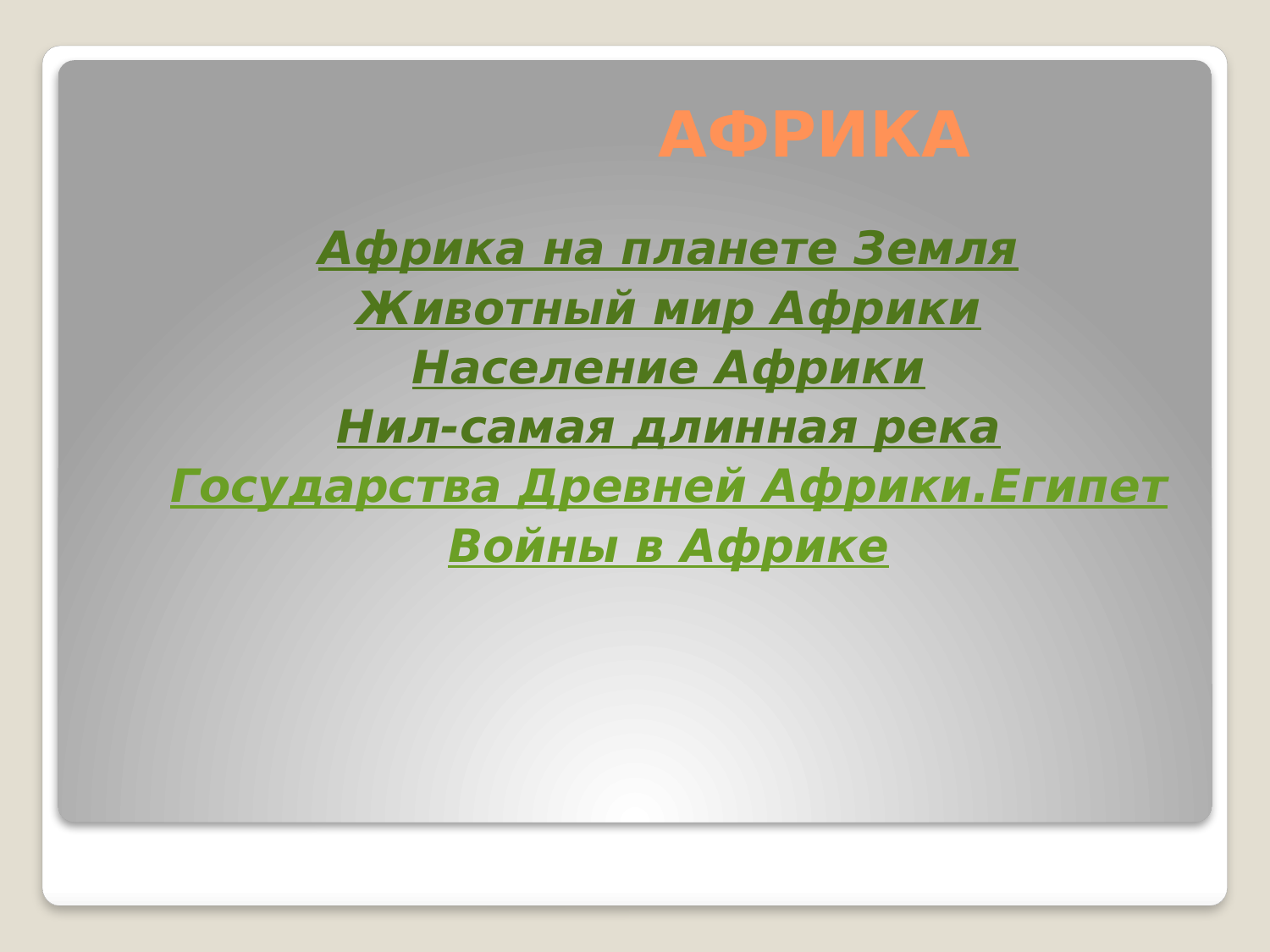

# АФРИКА
Африка на планете Земля
Животный мир Африки
Население Африки
Нил-самая длинная река
Государства Древней Африки.Египет
Войны в Африке